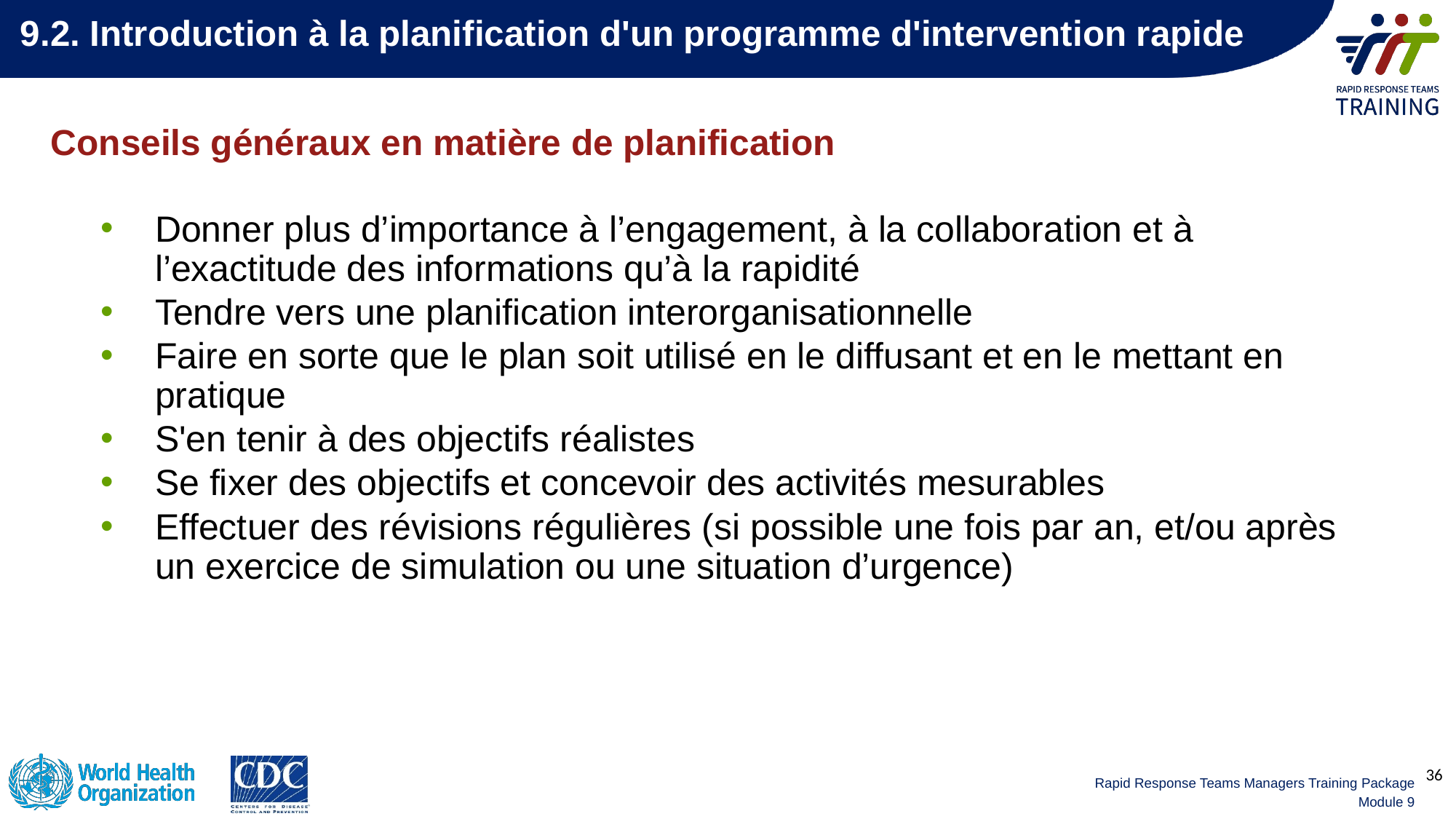

9.2. Introduction à la planification d'un programme d'intervention rapide

Conseils généraux en matière de planification
Donner plus d’importance à l’engagement, à la collaboration et à l’exactitude des informations qu’à la rapidité
Tendre vers une planification interorganisationnelle
Faire en sorte que le plan soit utilisé en le diffusant et en le mettant en pratique
S'en tenir à des objectifs réalistes
Se fixer des objectifs et concevoir des activités mesurables
Effectuer des révisions régulières (si possible une fois par an, et/ou après un exercice de simulation ou une situation d’urgence)
36